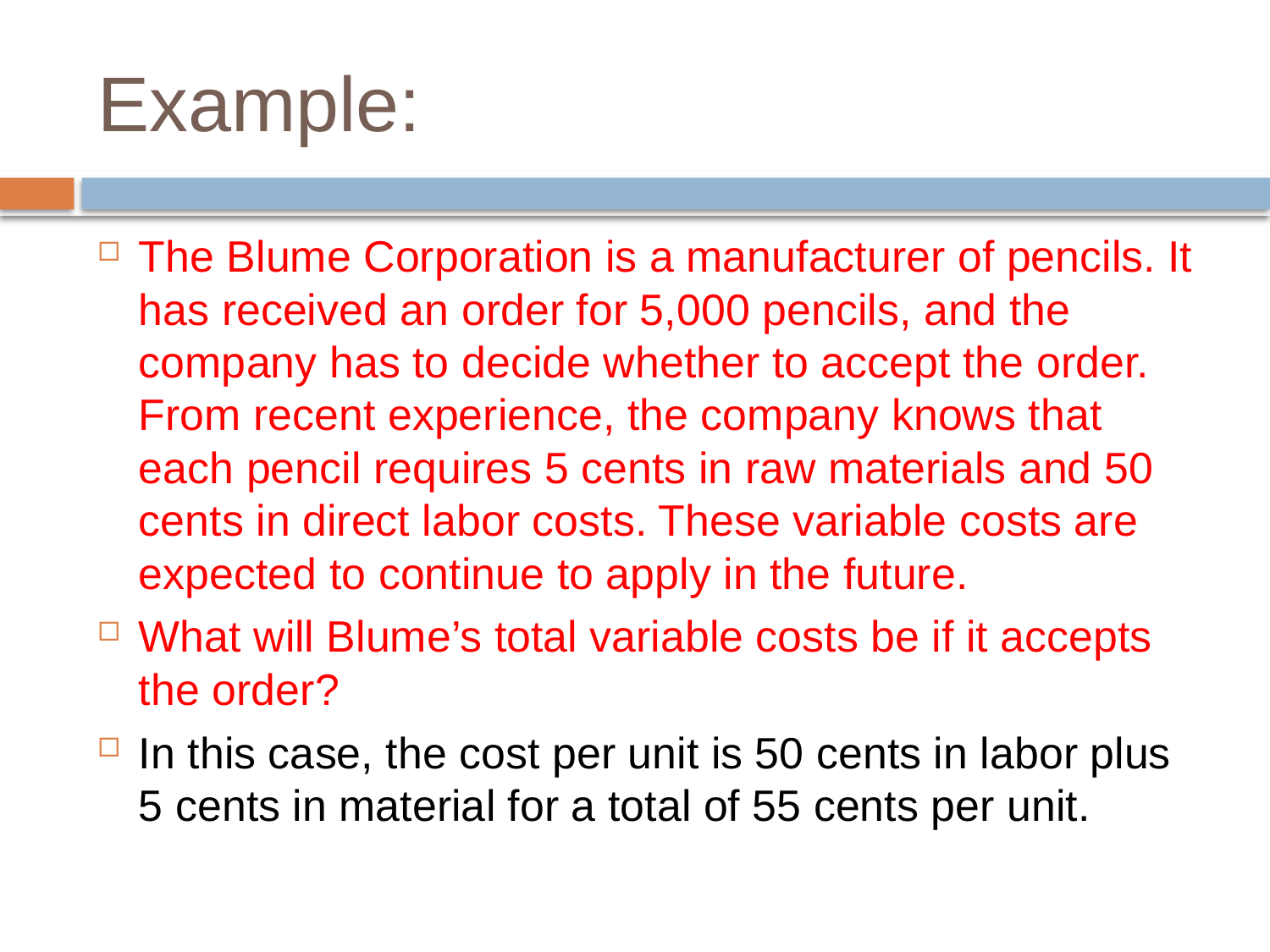

# Example:
The Blume Corporation is a manufacturer of pencils. It has received an order for 5,000 pencils, and the company has to decide whether to accept the order. From recent experience, the company knows that each pencil requires 5 cents in raw materials and 50 cents in direct labor costs. These variable costs are expected to continue to apply in the future.
What will Blume’s total variable costs be if it accepts the order?
In this case, the cost per unit is 50 cents in labor plus 5 cents in material for a total of 55 cents per unit.